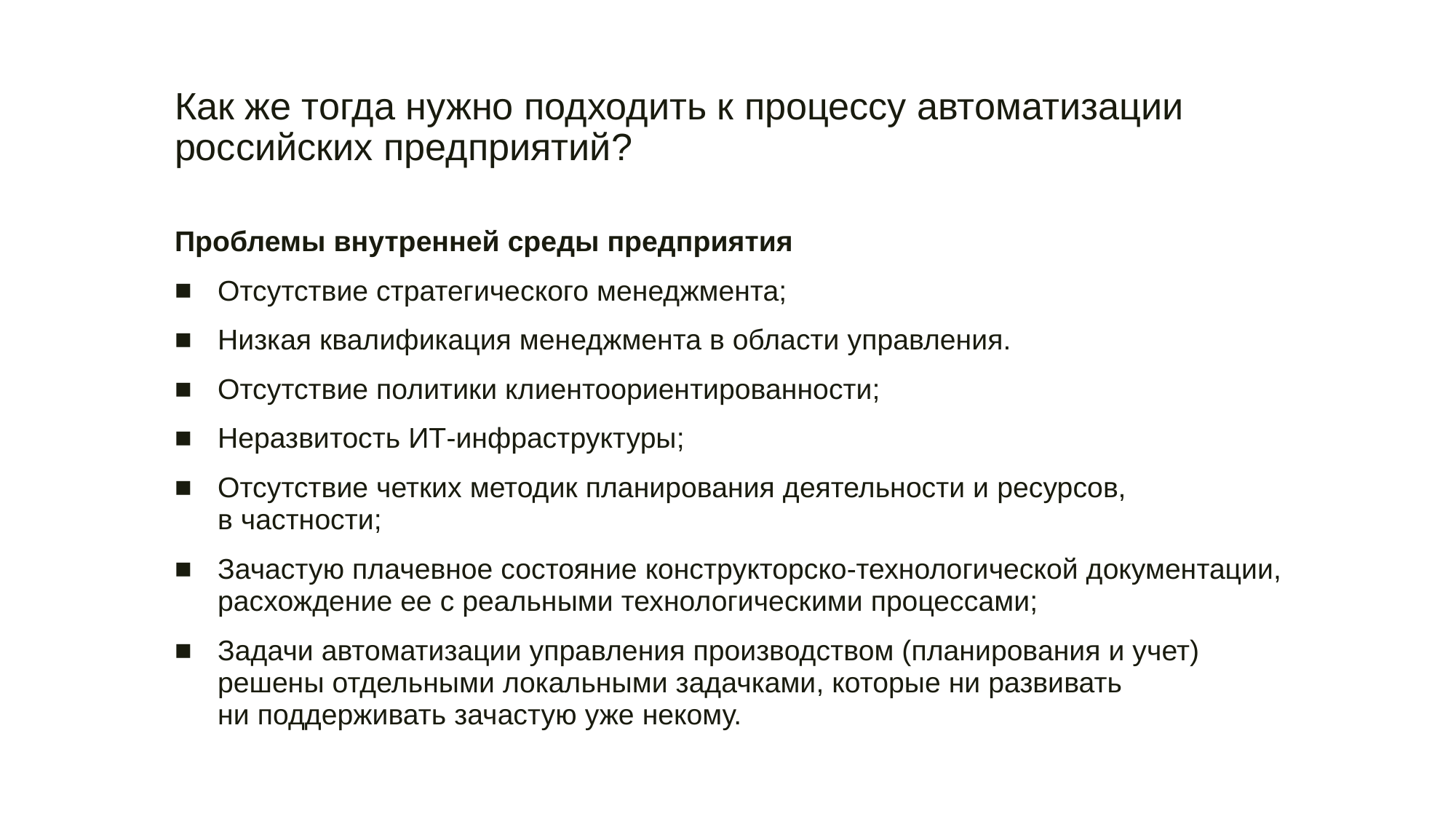

# Как же тогда нужно подходить к процессу автоматизации российских предприятий?
Проблемы внутренней среды предприятия
Отсутствие стратегического менеджмента;
Низкая квалификация менеджмента в области управления.
Отсутствие политики клиентоориентированности;
Неразвитость ИТ-инфраструктуры;
Отсутствие четких методик планирования деятельности и ресурсов, в частности;
Зачастую плачевное состояние конструкторско-технологической документации, расхождение ее с реальными технологическими процессами;
Задачи автоматизации управления производством (планирования и учет) решены отдельными локальными задачками, которые ни развивать ни поддерживать зачастую уже некому.